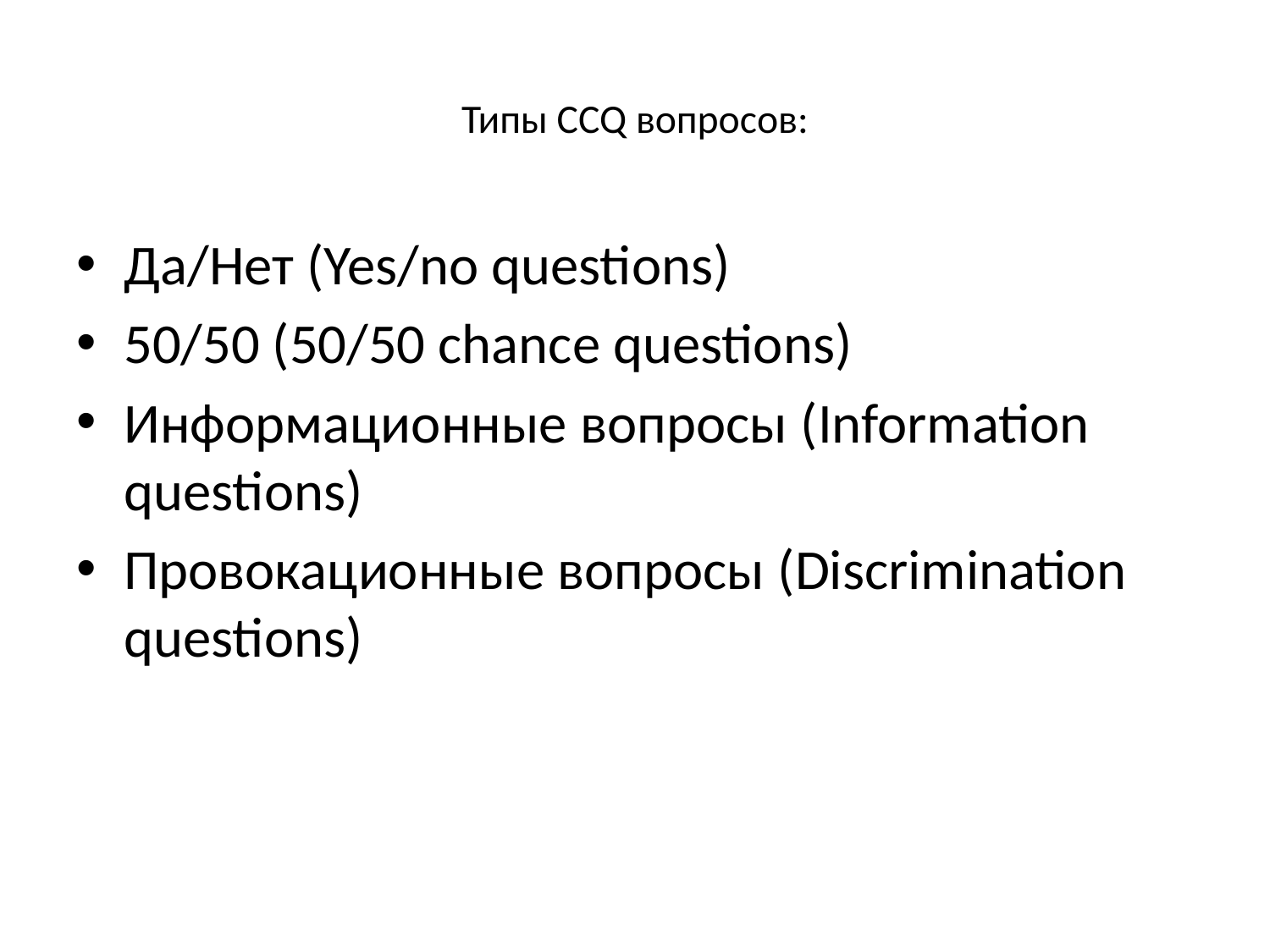

# Типы CCQ вопросов:
Да/Нет (Yes/no questions)
50/50 (50/50 chance questions)
Информационные вопросы (Information questions)
Провокационные вопросы (Discrimination questions)